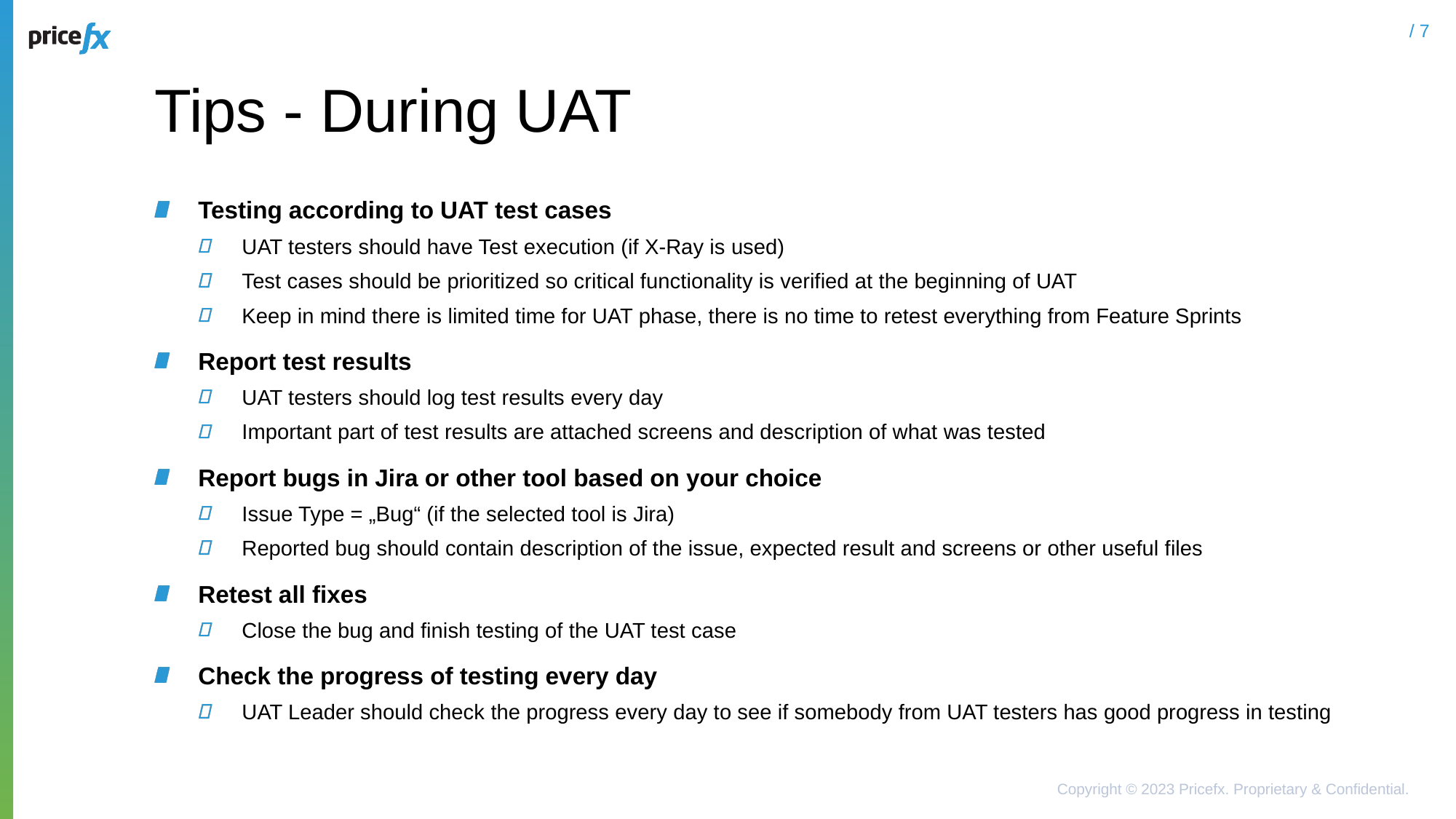

# Tips - During UAT
Testing according to UAT test cases
UAT testers should have Test execution (if X-Ray is used)
Test cases should be prioritized so critical functionality is verified at the beginning of UAT
Keep in mind there is limited time for UAT phase, there is no time to retest everything from Feature Sprints
Report test results
UAT testers should log test results every day
Important part of test results are attached screens and description of what was tested
Report bugs in Jira or other tool based on your choice
Issue Type = „Bug“ (if the selected tool is Jira)
Reported bug should contain description of the issue, expected result and screens or other useful files
Retest all fixes
Close the bug and finish testing of the UAT test case
Check the progress of testing every day
UAT Leader should check the progress every day to see if somebody from UAT testers has good progress in testing